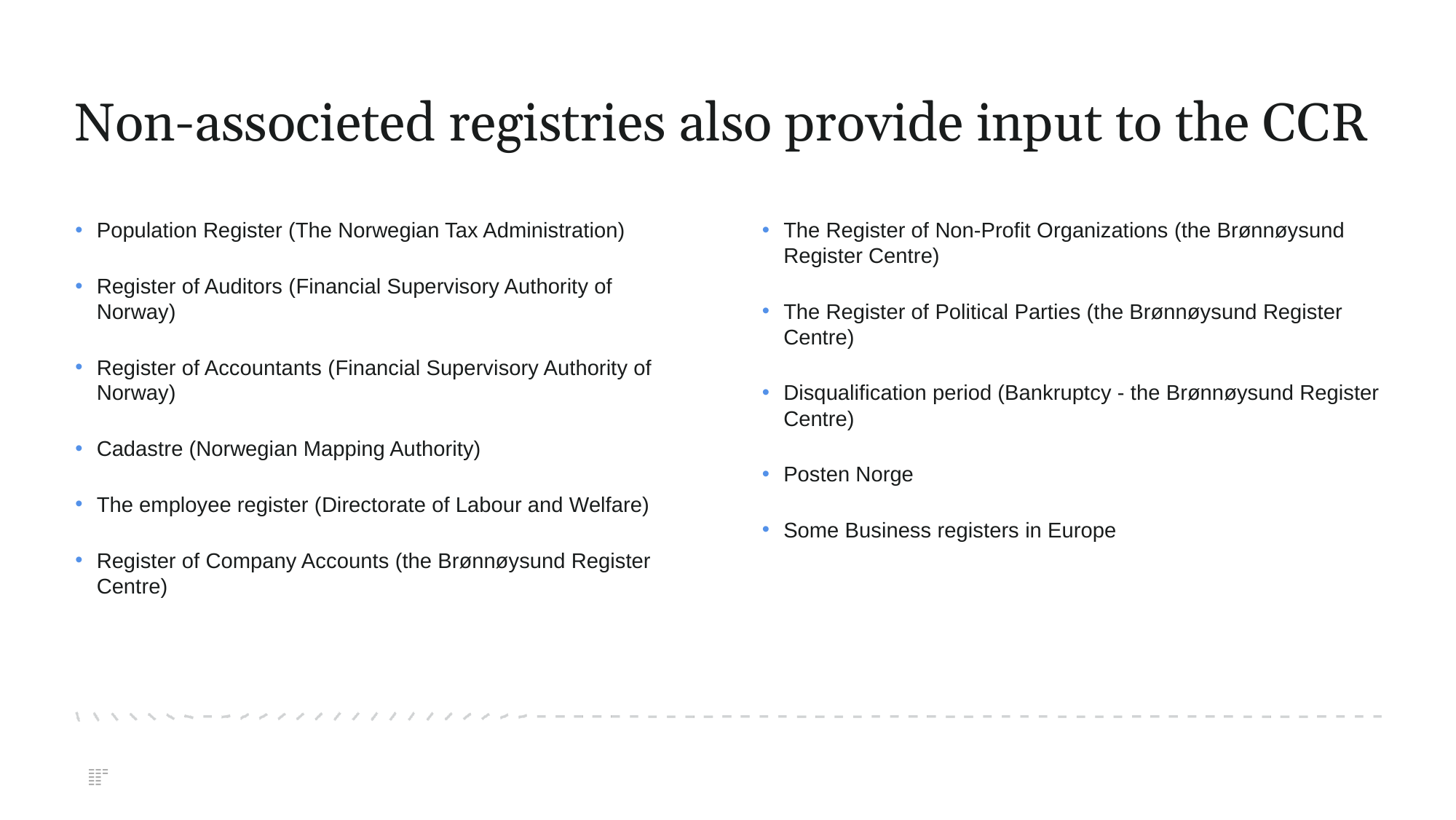

# Non-associeted registries also provide input to the CCR
Population Register (The Norwegian Tax Administration)
Register of Auditors (Financial Supervisory Authority of Norway)
Register of Accountants (Financial Supervisory Authority of Norway)
Cadastre (Norwegian Mapping Authority)
The employee register (Directorate of Labour and Welfare)
Register of Company Accounts (the Brønnøysund Register Centre)

The Register of Non-Profit Organizations (the Brønnøysund Register Centre)
The Register of Political Parties (the Brønnøysund Register Centre)
Disqualification period (Bankruptcy - the Brønnøysund Register Centre)
Posten Norge
Some Business registers in Europe